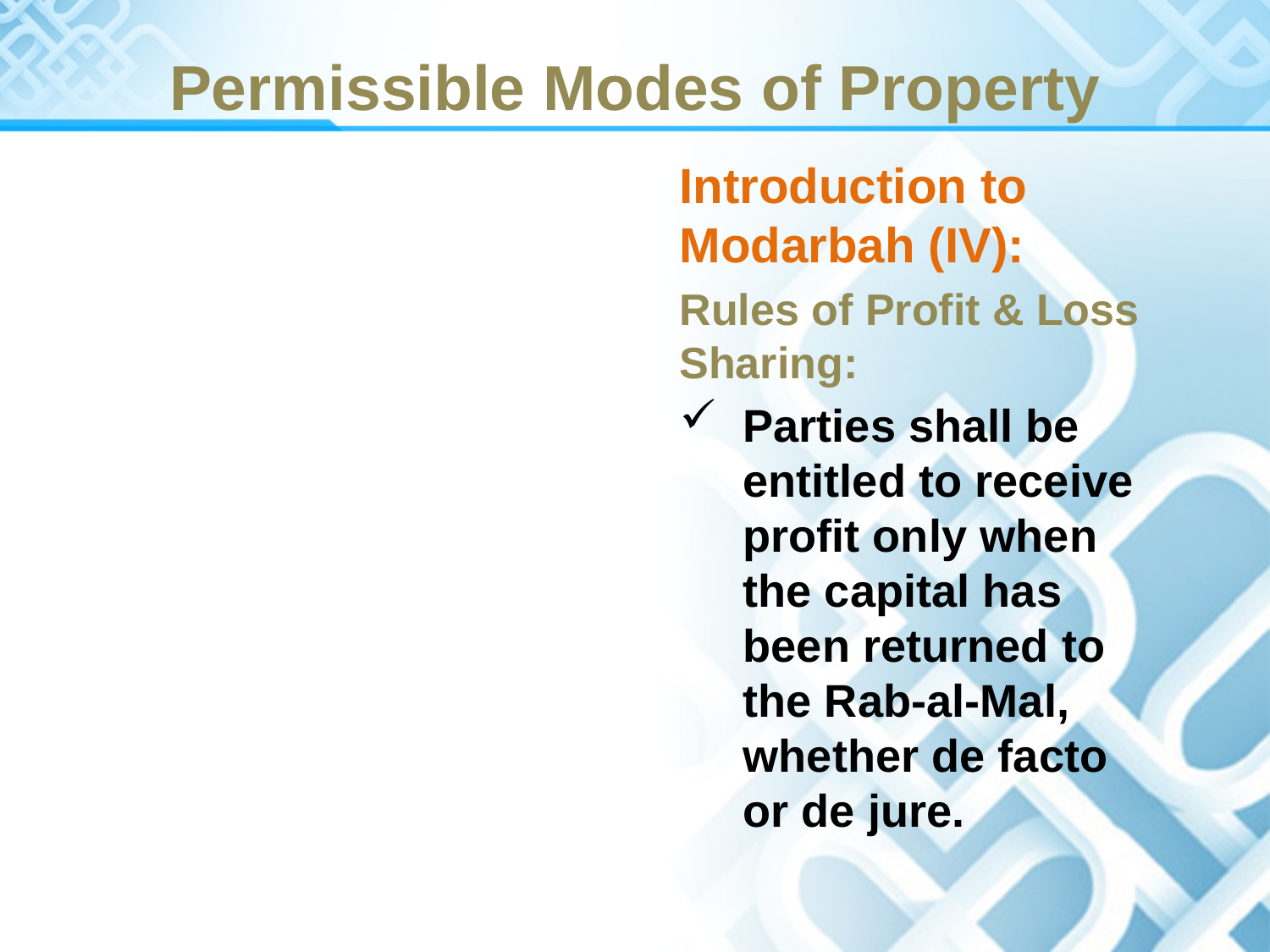

Permissible Modes of Property
Introduction to Modarbah (IV):
Rules of Profit & Loss Sharing:
Parties shall be entitled to receive profit only when the capital has been returned to the Rab-al-Mal, whether de facto or de jure.